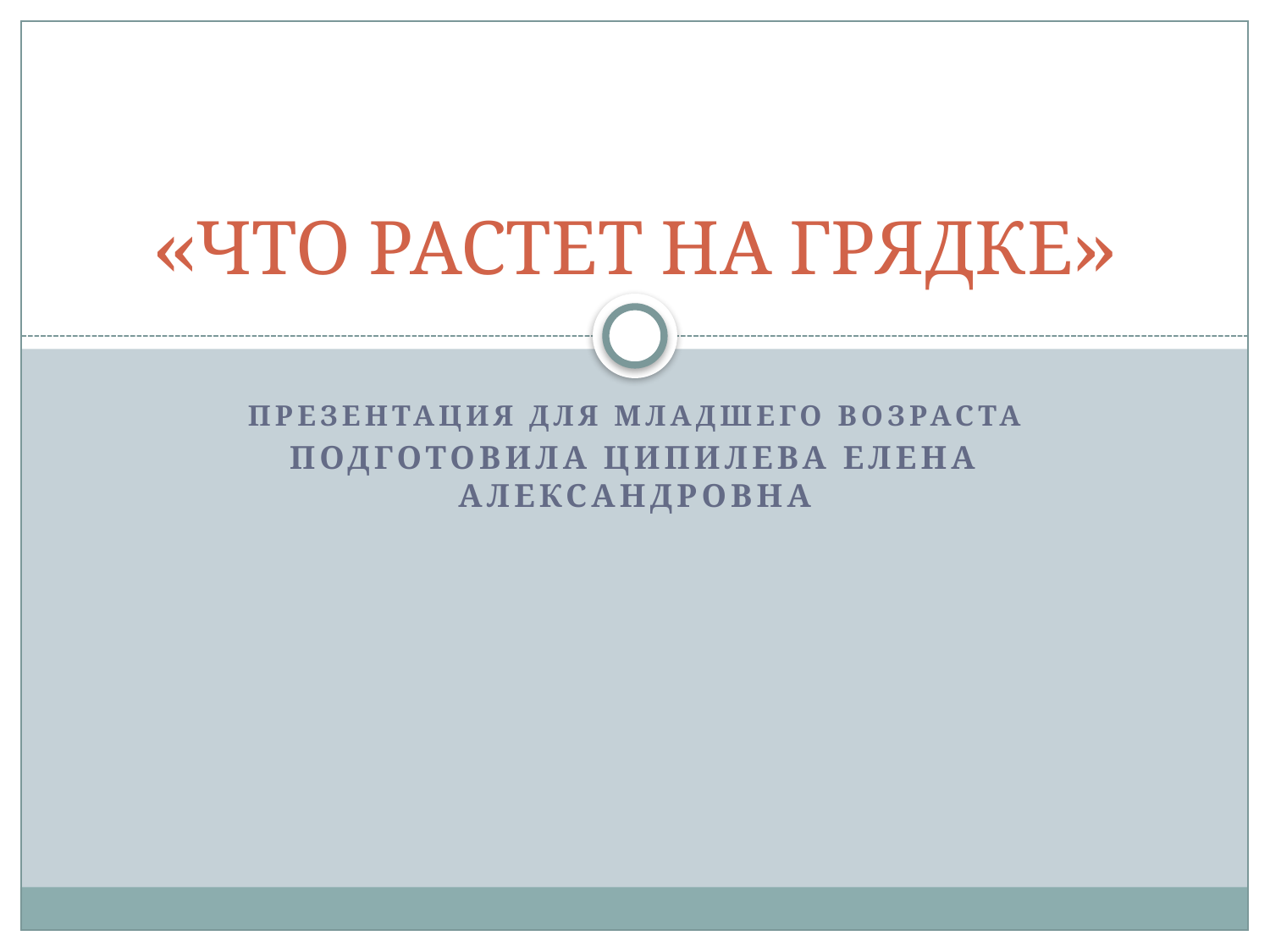

# «ЧТО РАСТЕТ НА ГРЯДКЕ»
ПРЕЗЕНТАЦИЯ ДЛЯ МЛАДШЕГО ВОЗРАСТА
Подготовила Ципилева Елена Александровна